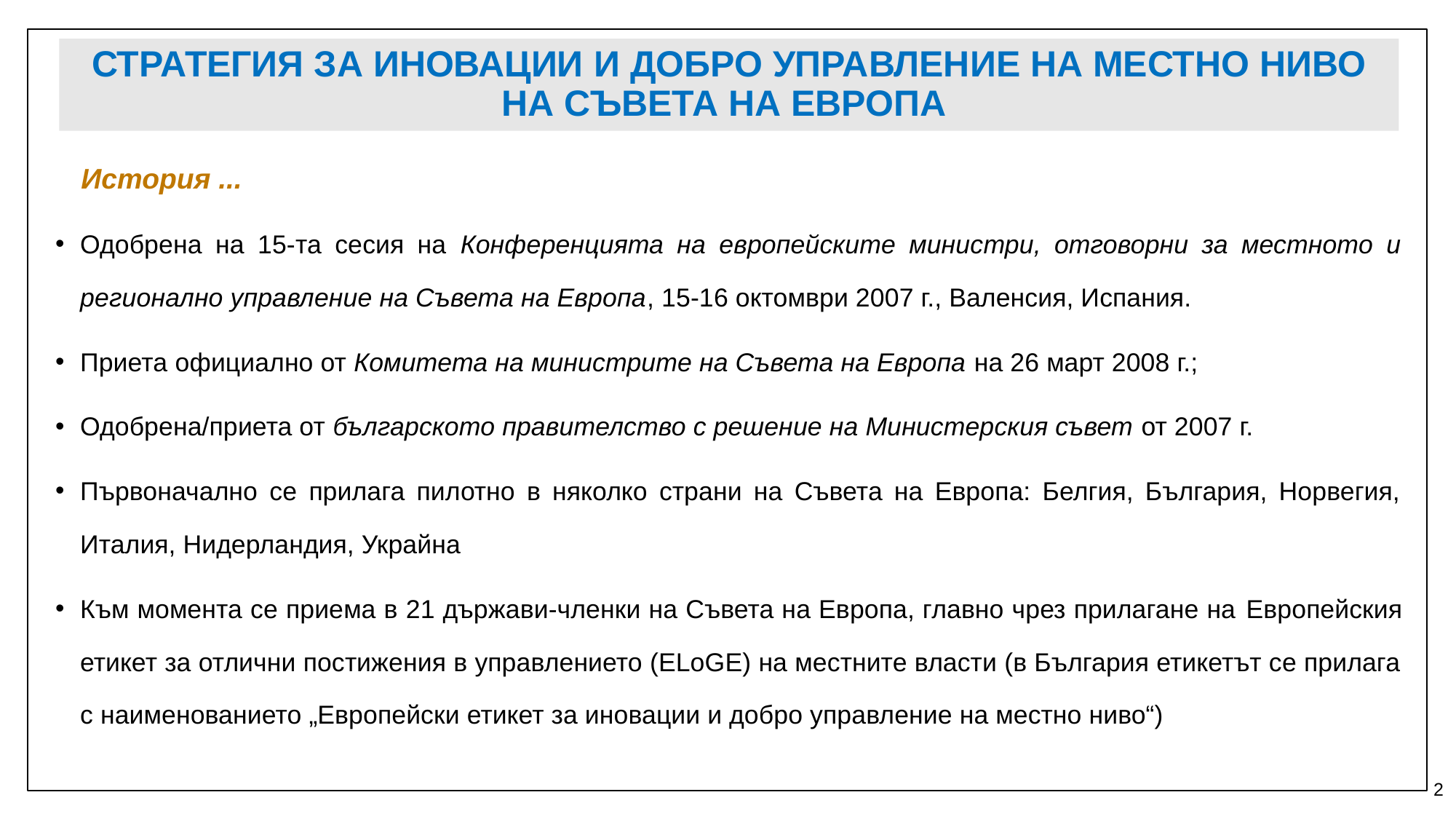

# СТРАТЕГИЯ ЗА ИНОВАЦИИ И ДОБРО УПРАВЛЕНИЕ НА МЕСТНО НИВО НА СЪВЕТА НА ЕВРОПА
История ...
Одобрена на 15-та сесия на Конференцията на европейските министри, отговорни за местното и регионално управление на Съвета на Европа, 15-16 октомври 2007 г., Валенсия, Испания.
Приета официално от Комитета на министрите на Съвета на Европа на 26 март 2008 г.;
Одобрена/приета от българското правителство с решение на Министерския съвет от 2007 г.
Първоначално се прилага пилотно в няколко страни на Съвета на Европа: Белгия, България, Норвегия, Италия, Нидерландия, Украйна
Към момента се приема в 21 държави-членки на Съвета на Европа, главно чрез прилагане на Европейския етикет за отлични постижения в управлението (ELoGE) на местните власти (в България етикетът се прилага с наименованието „Европейски етикет за иновации и добро управление на местно ниво“)

2